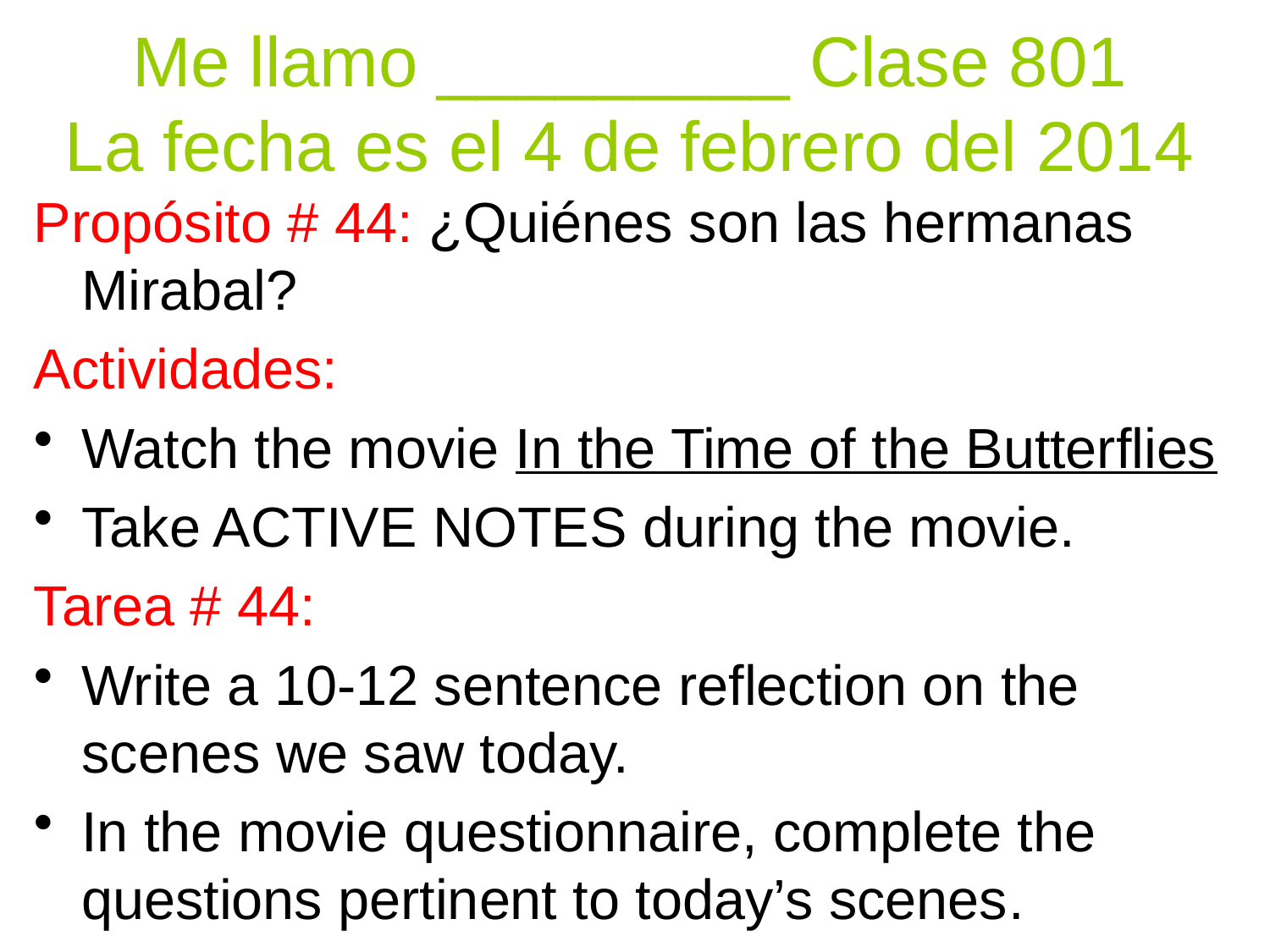

# Me llamo _________ Clase 801 La fecha es el 4 de febrero del 2014
Propósito # 44: ¿Quiénes son las hermanas Mirabal?
Actividades:
Watch the movie In the Time of the Butterflies
Take ACTIVE NOTES during the movie.
Tarea # 44:
Write a 10-12 sentence reflection on the scenes we saw today.
In the movie questionnaire, complete the questions pertinent to today’s scenes.